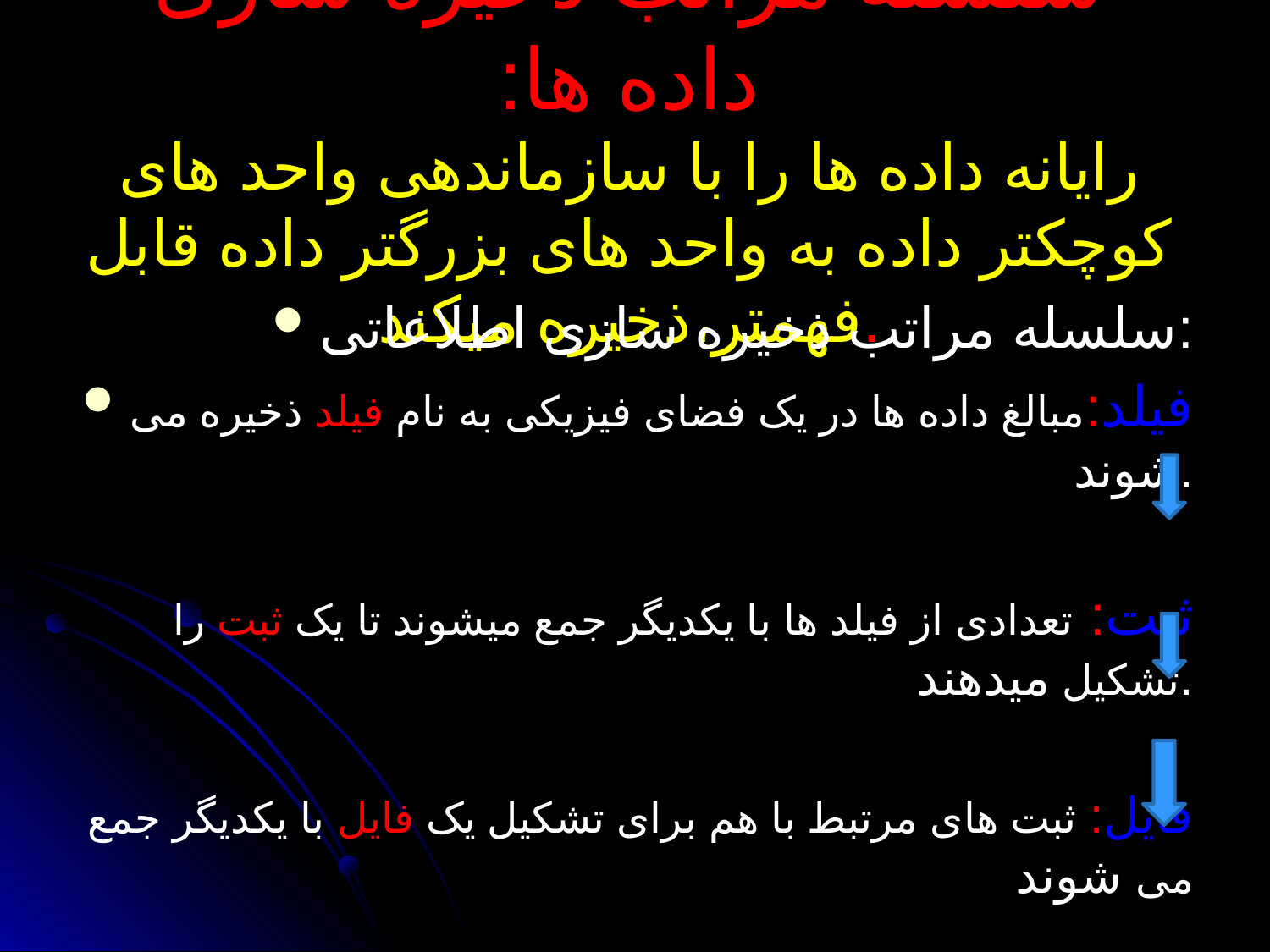

# سلسله مراتب ذخیره سازی داده ها: رایانه داده ها را با سازماندهی واحد های کوچکتر داده به واحد های بزرگتر داده قابل فهمتر،ذخیره میکند.
سلسله مراتب ذخیره سازی اطلاعاتی:
فیلد:مبالغ داده ها در یک فضای فیزیکی به نام فیلد ذخیره می شوند.

ثبت: تعدادی از فیلد ها با یکدیگر جمع میشوند تا یک ثبت را تشکیل میدهند.

فایل: ثبت های مرتبط با هم برای تشکیل یک فایل با یکدیگر جمع می شوند

بانک اطلاعاتی: فایل های حاوی داده های مرتبط برای تشکیل یک بانک اطلاعاتی با یکدیگر ترکیب می شوند.